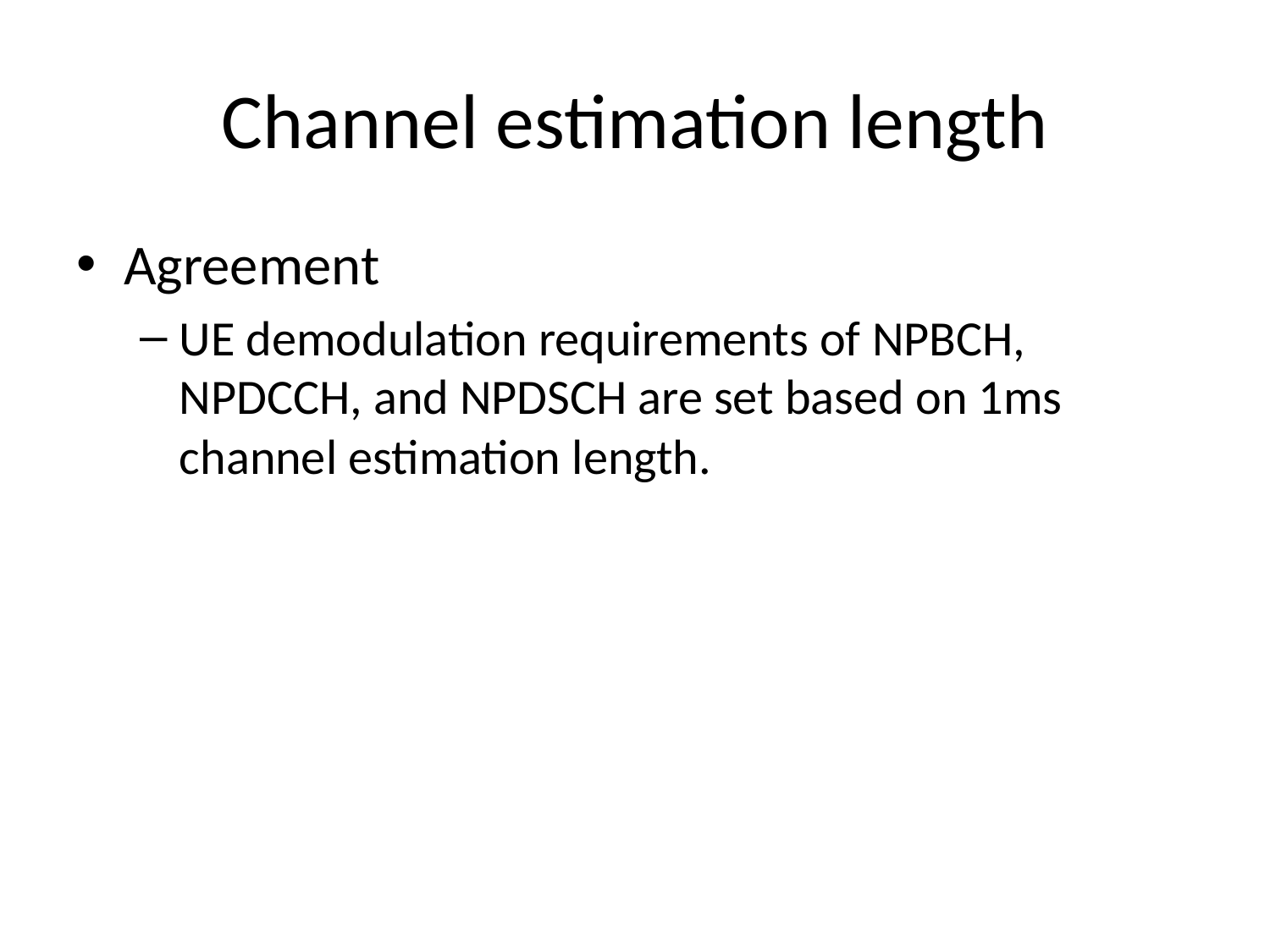

# Channel estimation length
Agreement
UE demodulation requirements of NPBCH, NPDCCH, and NPDSCH are set based on 1ms channel estimation length.